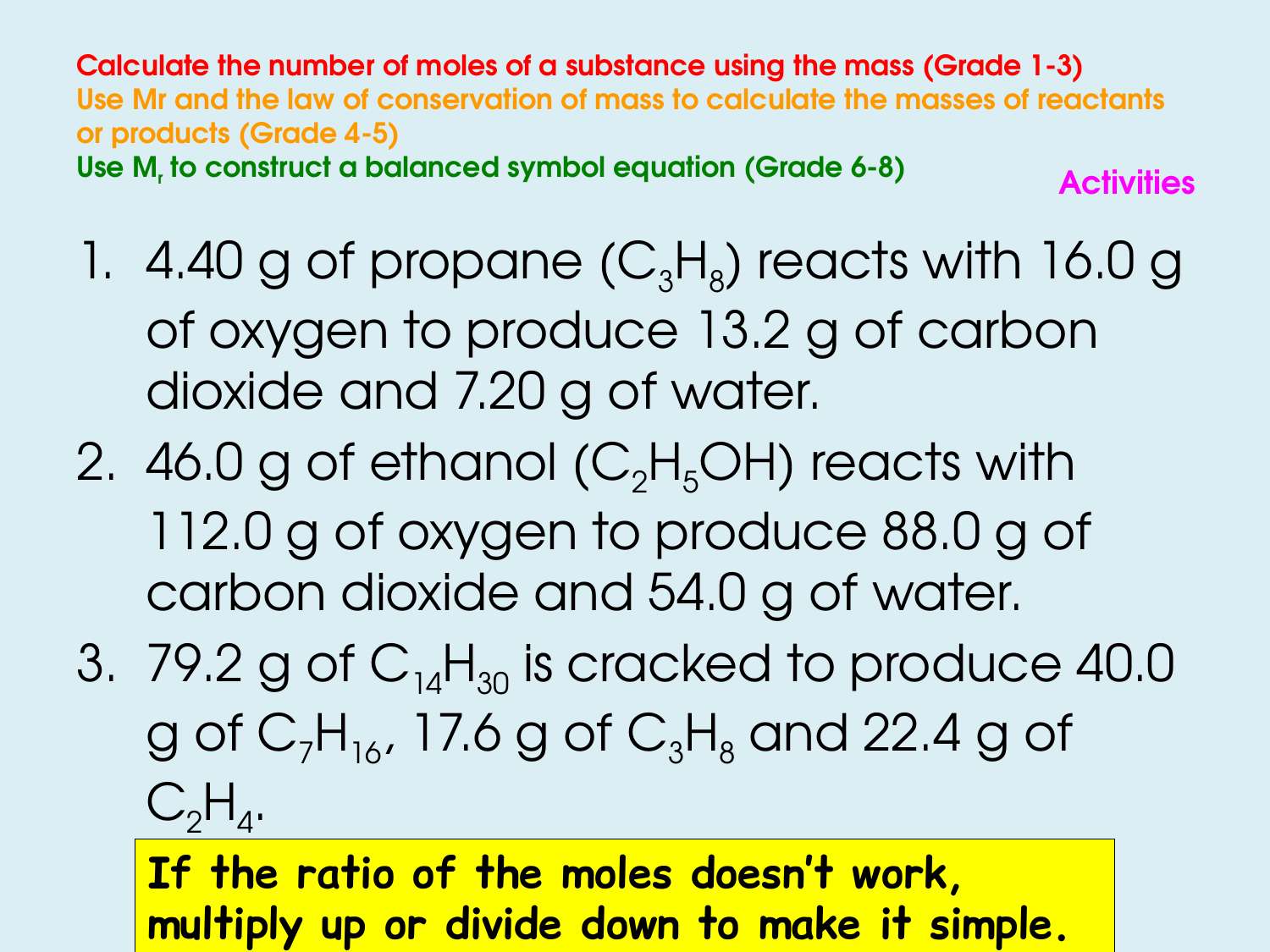

# Calculate the number of moles of a substance using the mass (Grade 1-3) Use Mr and the law of conservation of mass to calculate the masses of reactants or products (Grade 4-5) Use Mr to construct a balanced symbol equation (Grade 6-8)
Activities
4.40 g of propane (C3H8) reacts with 16.0 g of oxygen to produce 13.2 g of carbon dioxide and 7.20 g of water.
46.0 g of ethanol (C­2H5OH) reacts with 112.0 g of oxygen to produce 88.0 g of carbon dioxide and 54.0 g of water.
79.2 g of C14H30 is cracked to produce 40.0 g of C7H16, 17.6 g of C3H8 and 22.4 g of C2H4.
If the ratio of the moles doesn’t work, multiply up or divide down to make it simple.